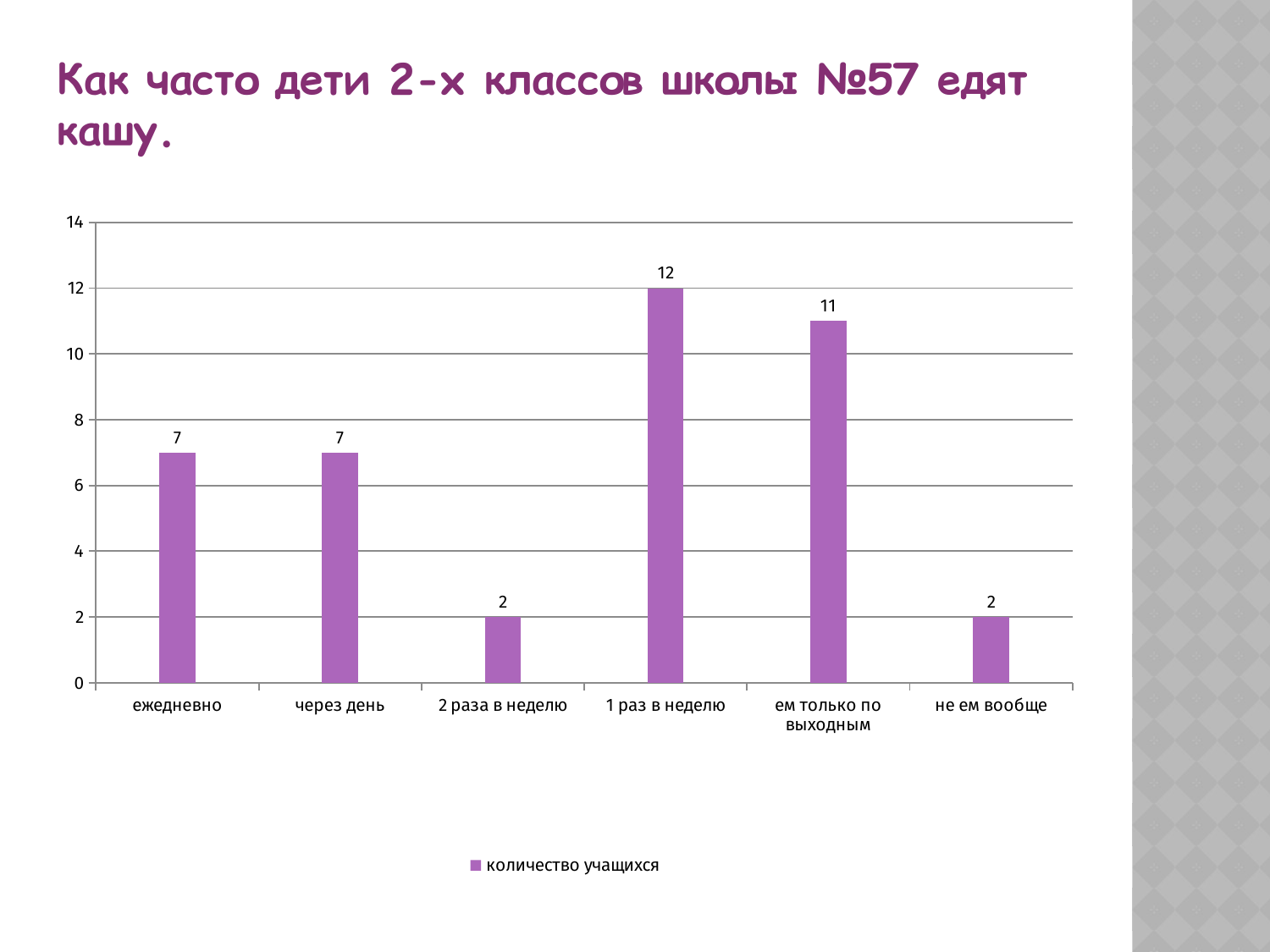

Как часто дети 2-х классов школы №57 едят кашу.

### Chart

| Category | Ряд 1 | количество учащихся | Ряд 3 |
|---|---|---|---|
| ежедневно | None | 7.0 | None |
| через день | None | 7.0 | None |
| 2 раза в неделю | None | 2.0 | None |
| 1 раз в неделю | None | 12.0 | None |
| ем только по выходным | None | 11.0 | None |
| не ем вообще | None | 2.0 | None |